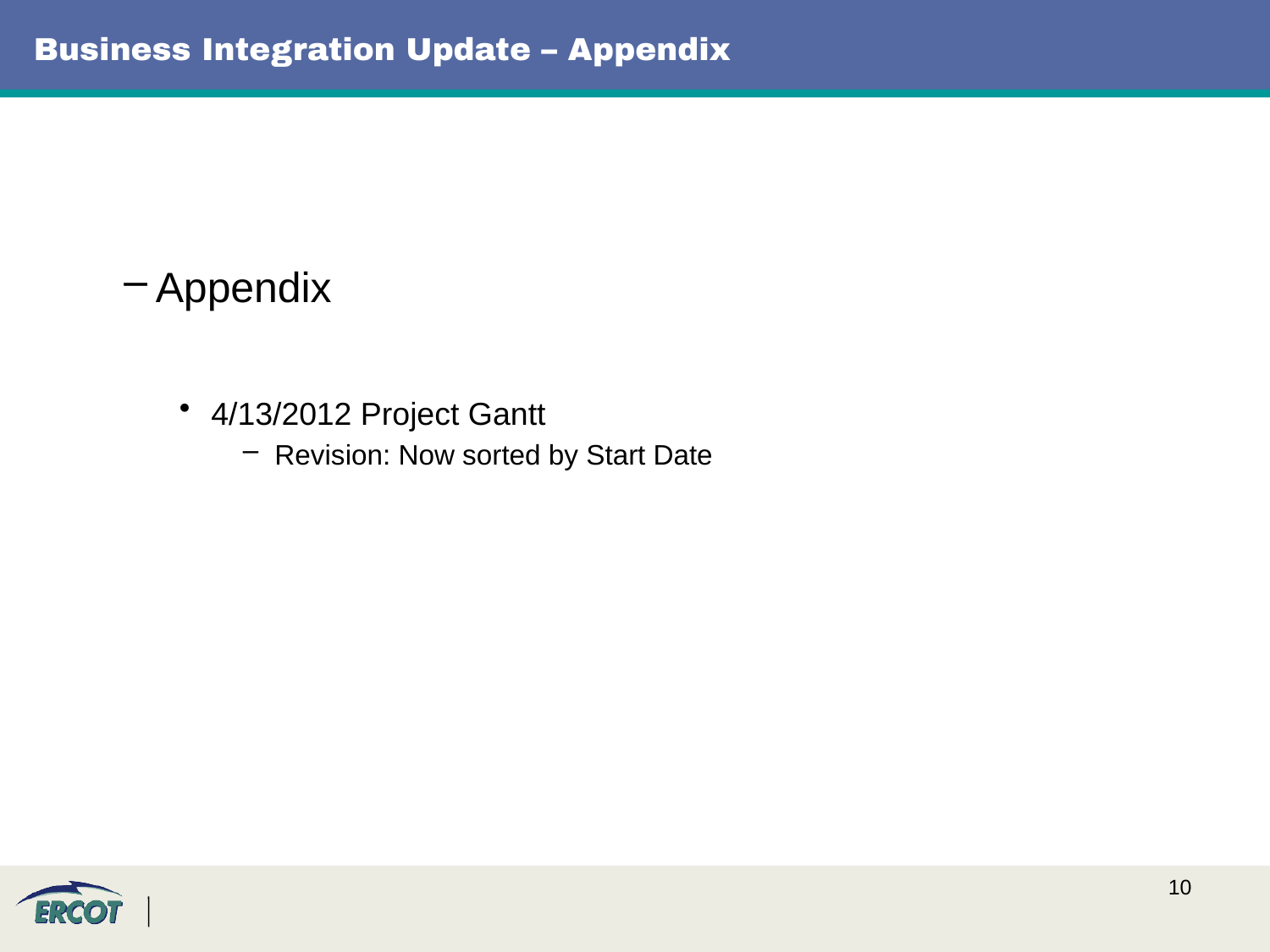

# Business Integration Update – Appendix
Appendix

4/13/2012 Project Gantt
Revision: Now sorted by Start Date